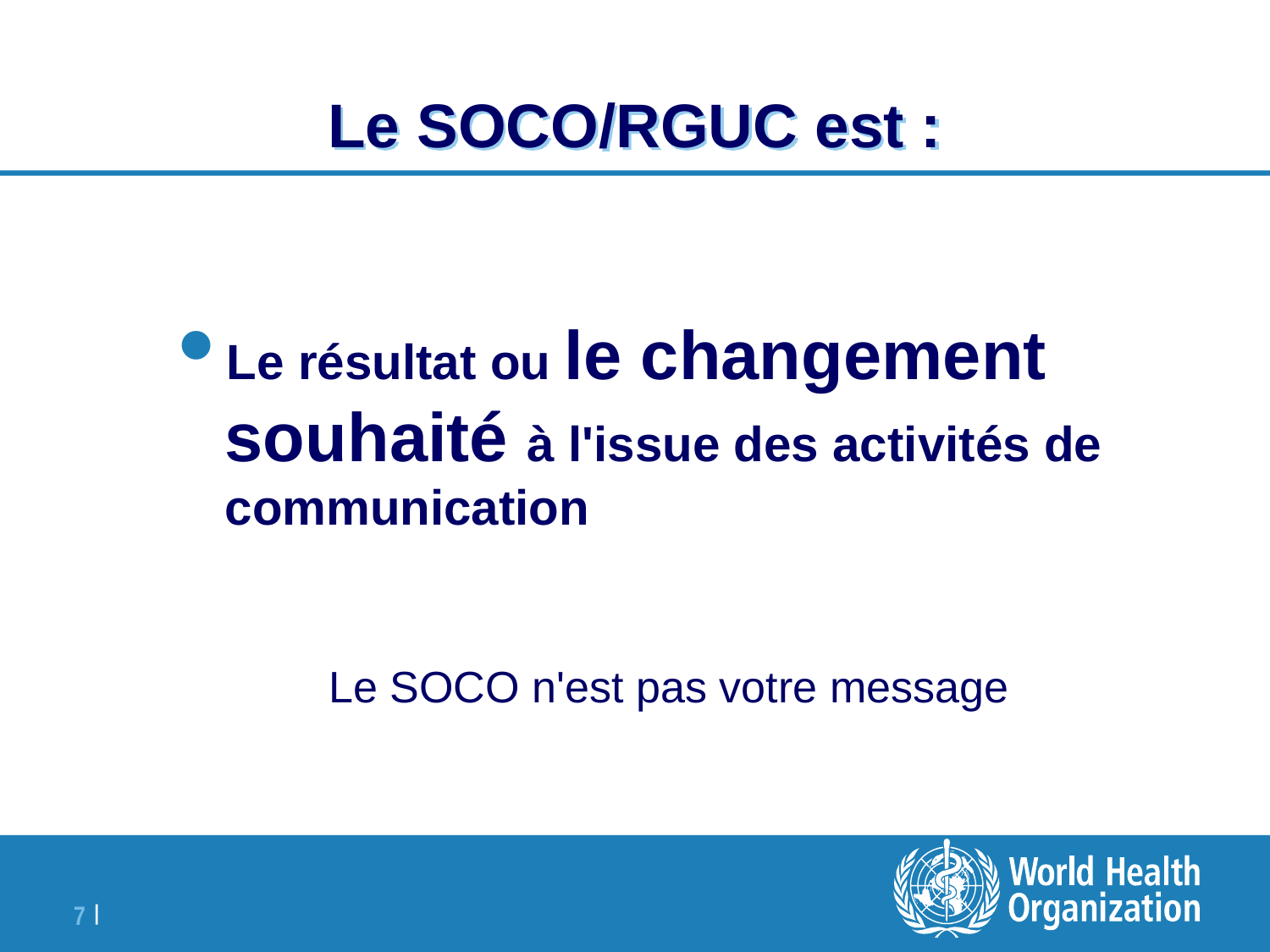

Le SOCO/RGUC est :
Le résultat ou le changement souhaité à l'issue des activités de communication

Le SOCO n'est pas votre message